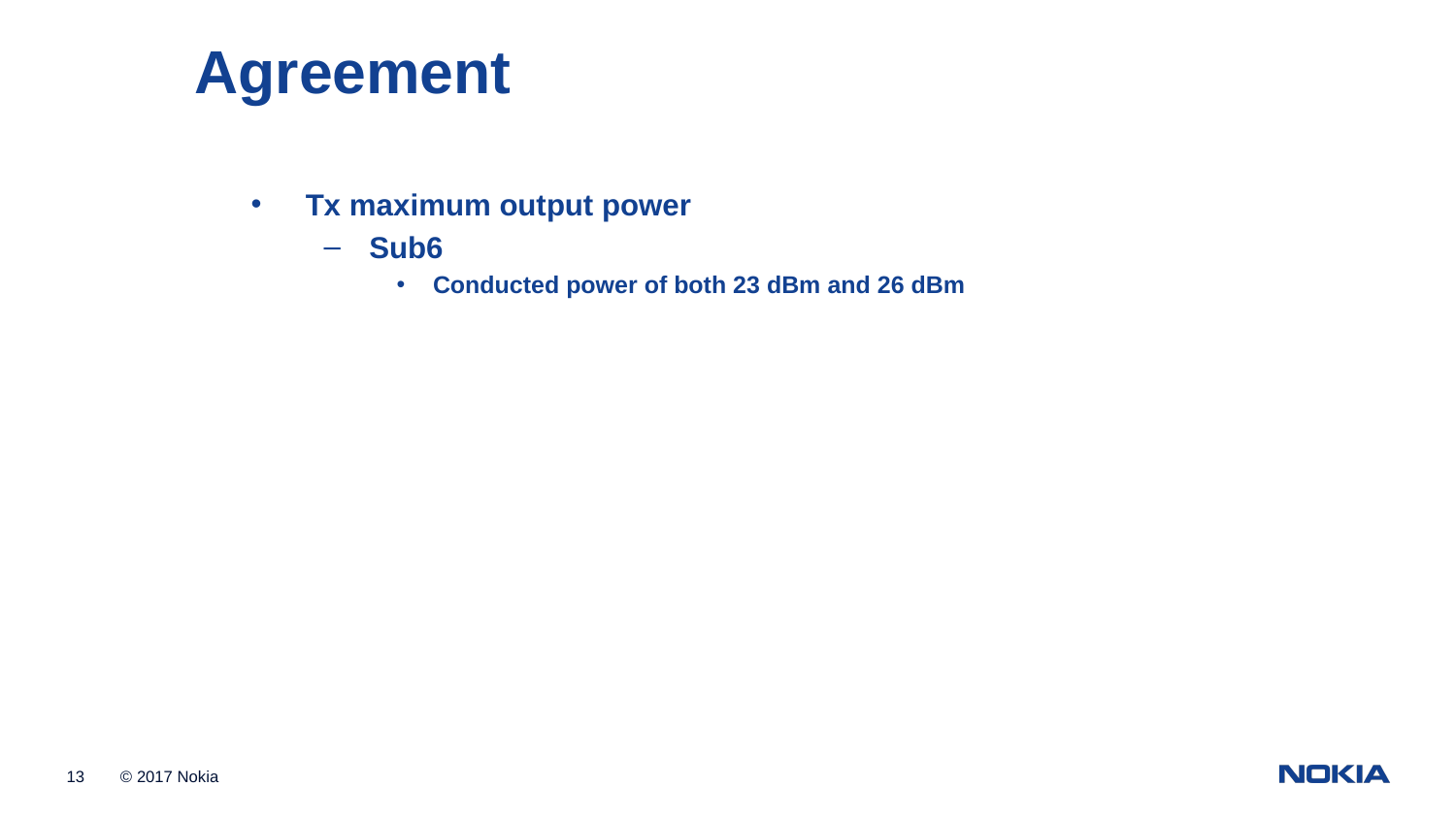

# Agreement
Tx maximum output power
Sub6
Conducted power of both 23 dBm and 26 dBm